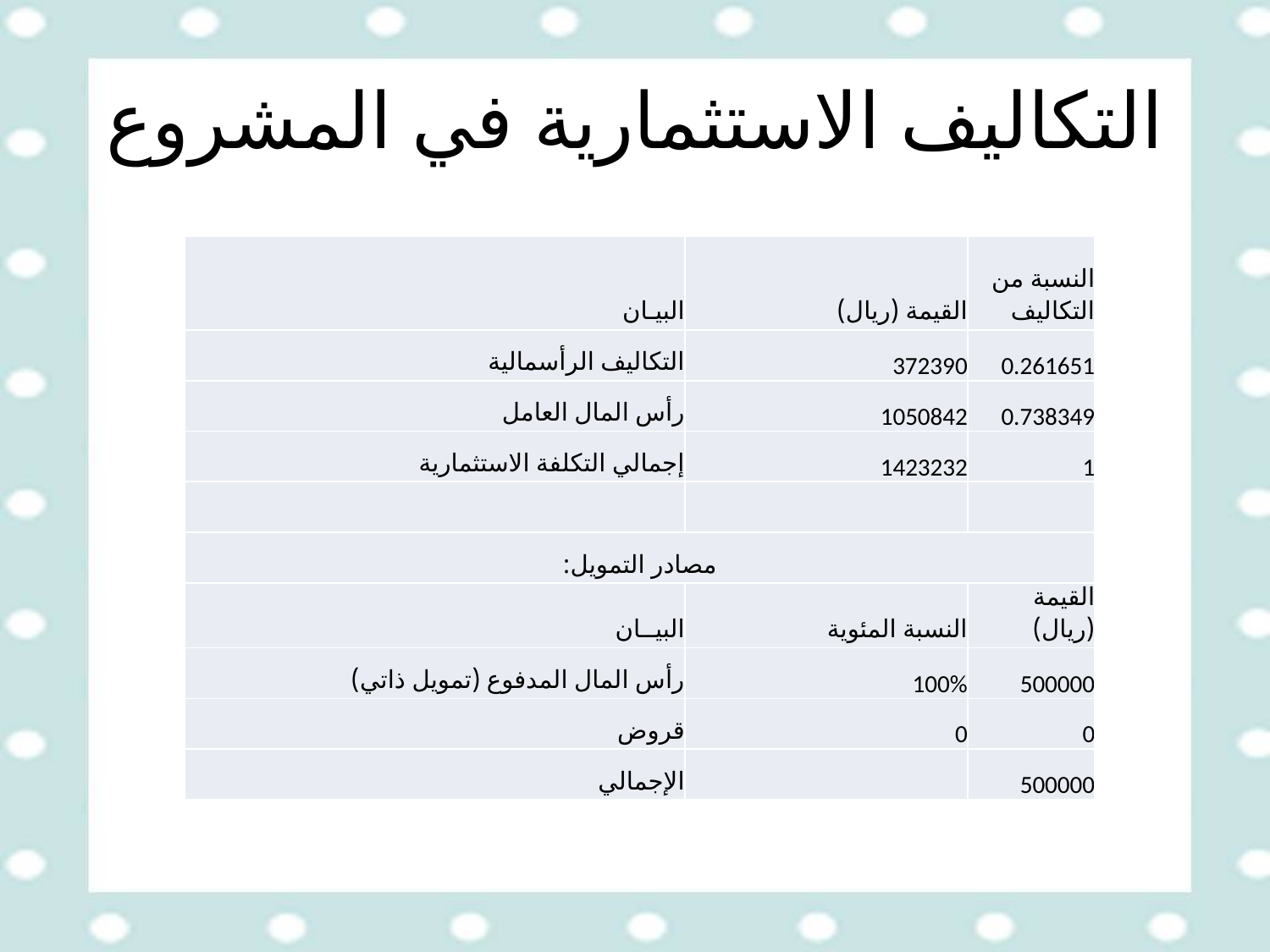

# التكاليف الاستثمارية في المشروع
| البيـان | القيمة (ريال) | النسبة من التكاليف |
| --- | --- | --- |
| التكاليف الرأسمالية | 372390 | 0.261651 |
| رأس المال العامل | 1050842 | 0.738349 |
| إجمالي التكلفة الاستثمارية | 1423232 | 1 |
|  |  |  |
| مصادر التمويل: |  |  |
| البيــان | النسبة المئوية | القيمة (ريال) |
| رأس المال المدفوع (تمويل ذاتي) | 100% | 500000 |
| قروض | 0 | 0 |
| الإجمالي |  | 500000 |